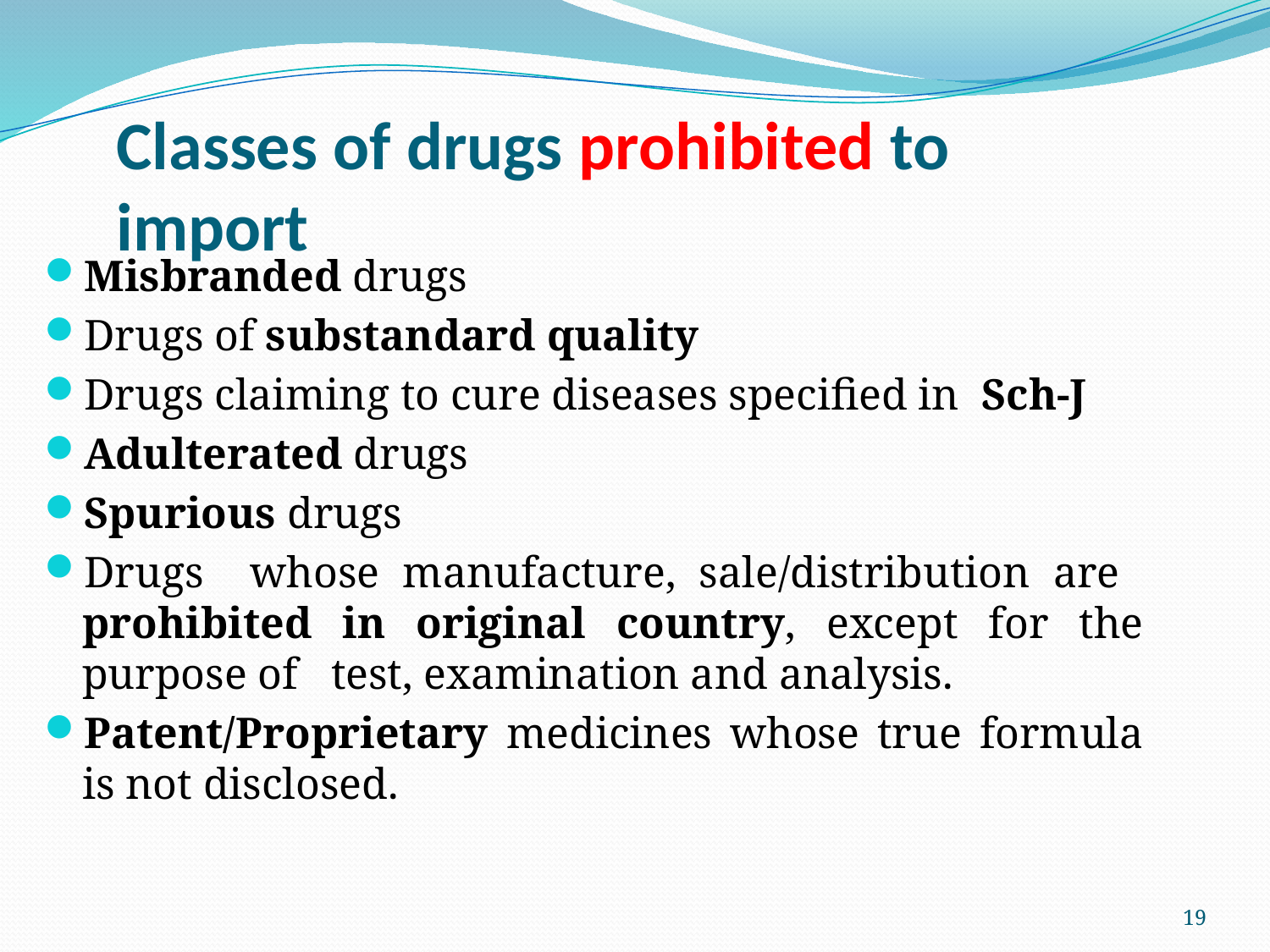

# Classes of drugs prohibited to import
Misbranded drugs
Drugs of substandard quality
Drugs claiming to cure diseases specified in  Sch-J
Adulterated drugs
Spurious drugs
Drugs  whose manufacture, sale/distribution are  prohibited in original country, except for the purpose of   test, examination and analysis.
Patent/Proprietary medicines whose true formula is not disclosed.
19